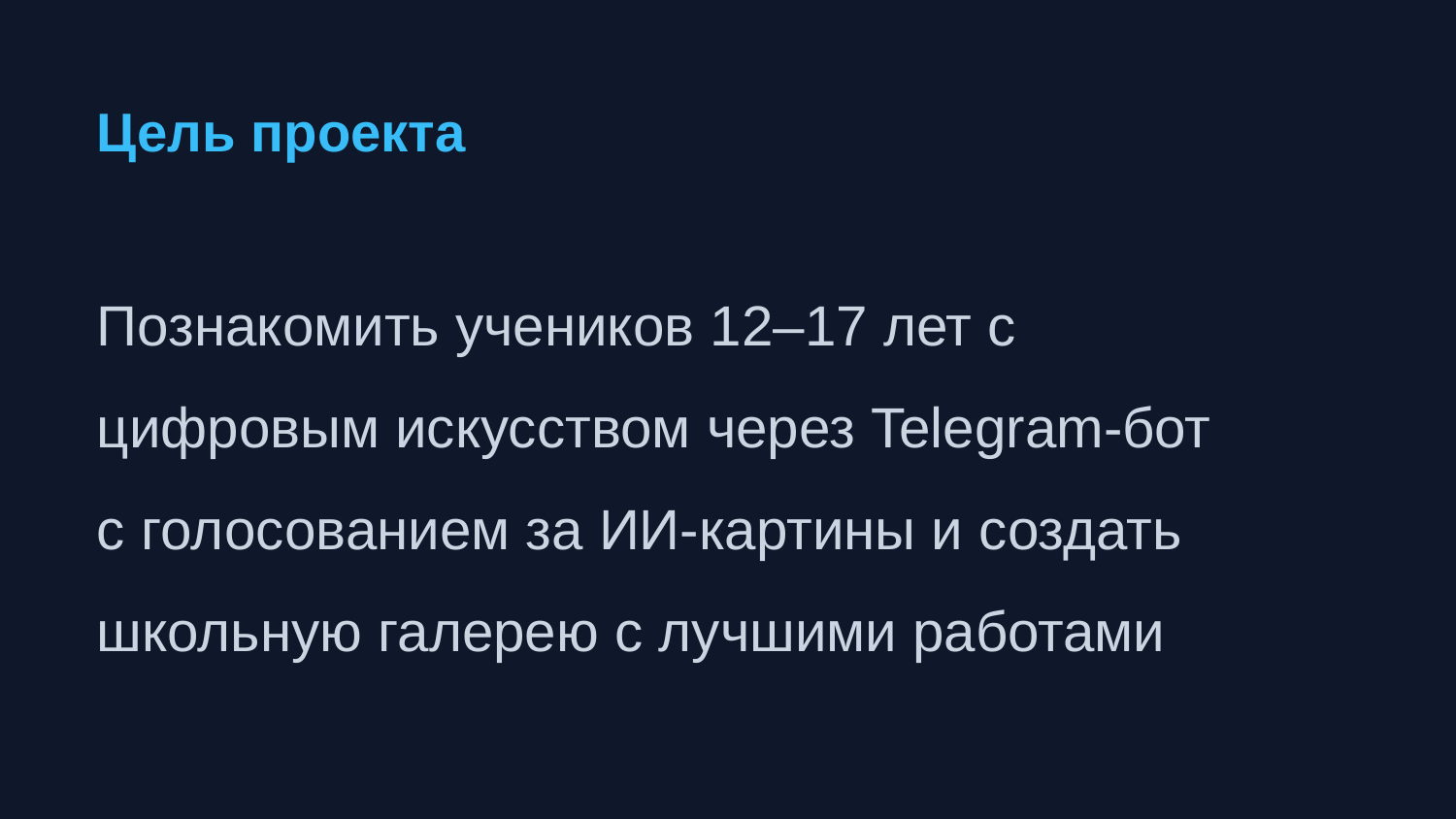

Цель проекта
Познакомить учеников 12–17 лет с цифровым искусством через Telegram-бот с голосованием за ИИ-картины и создать школьную галерею с лучшими работами